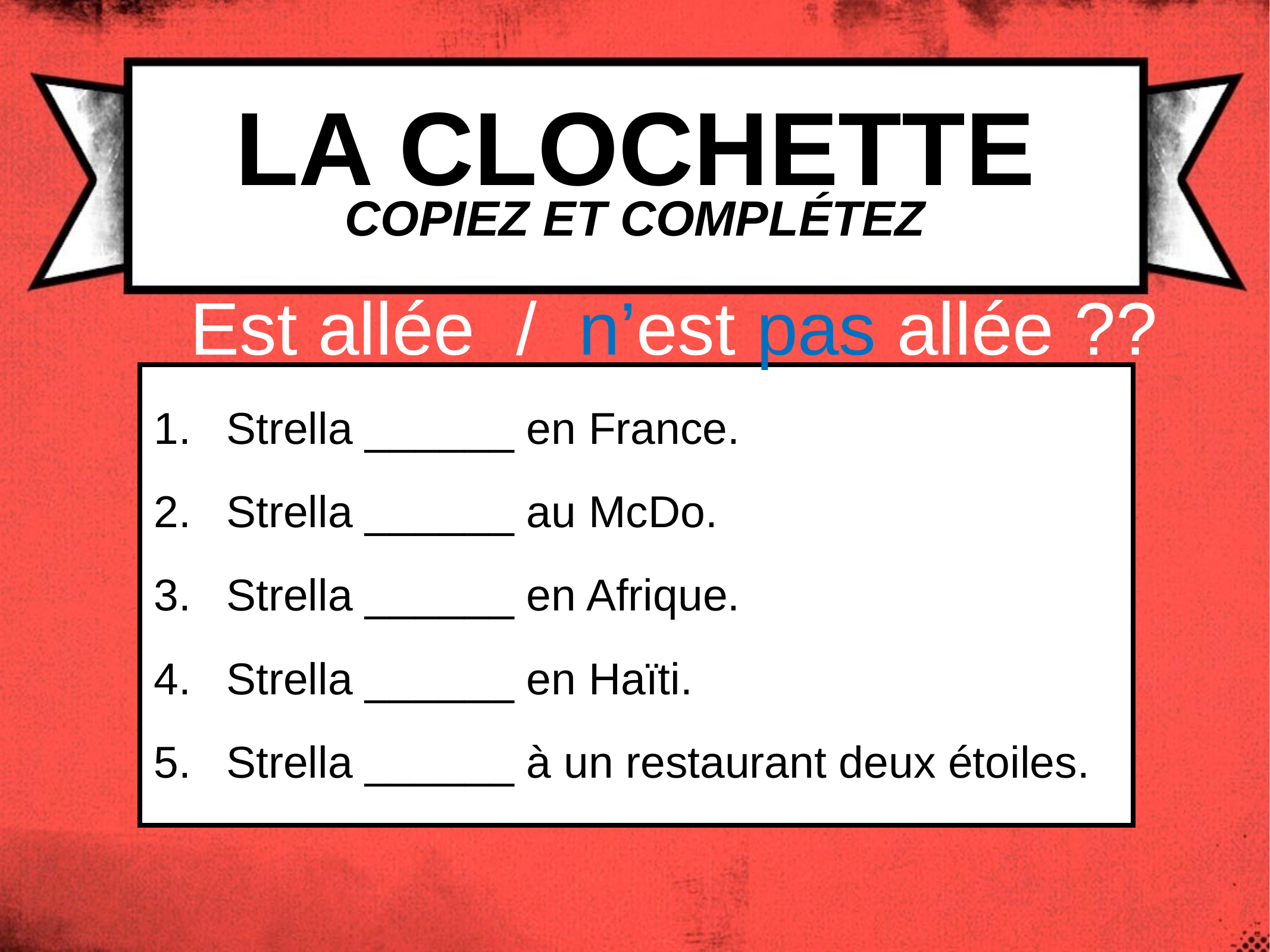

# LA CLOCHETTE copiez et complétez

Est allée  /  n’est pas allée ??
Strella ______ en France.
Strella ______ au McDo.
Strella ______ en Afrique.
Strella ______ en Haïti.
Strella ______ à un restaurant deux étoiles.